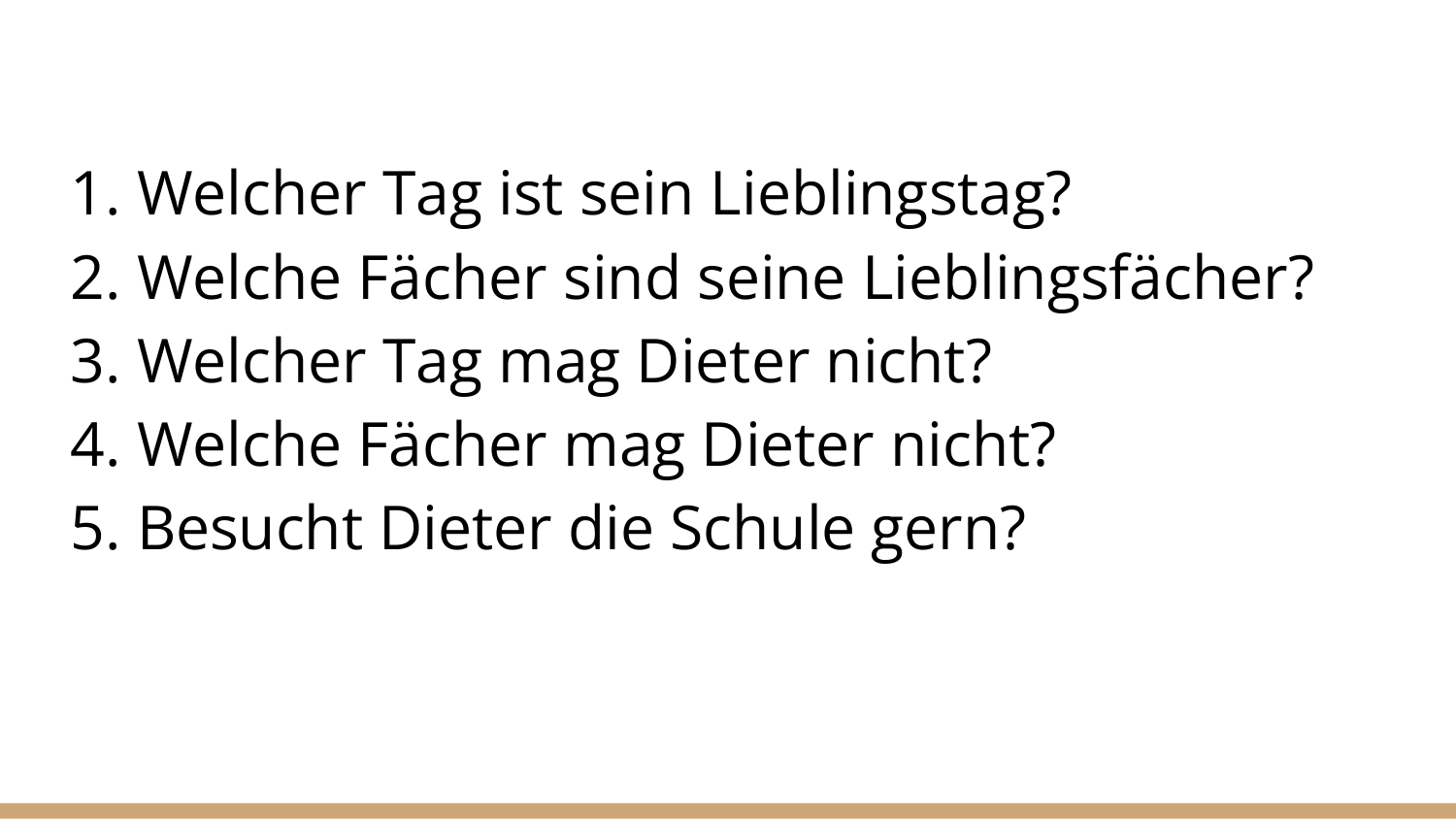

Welcher Tag ist sein Lieblingstag?
Welche Fächer sind seine Lieblingsfächer?
Welcher Tag mag Dieter nicht?
Welche Fächer mag Dieter nicht?
Besucht Dieter die Schule gern?